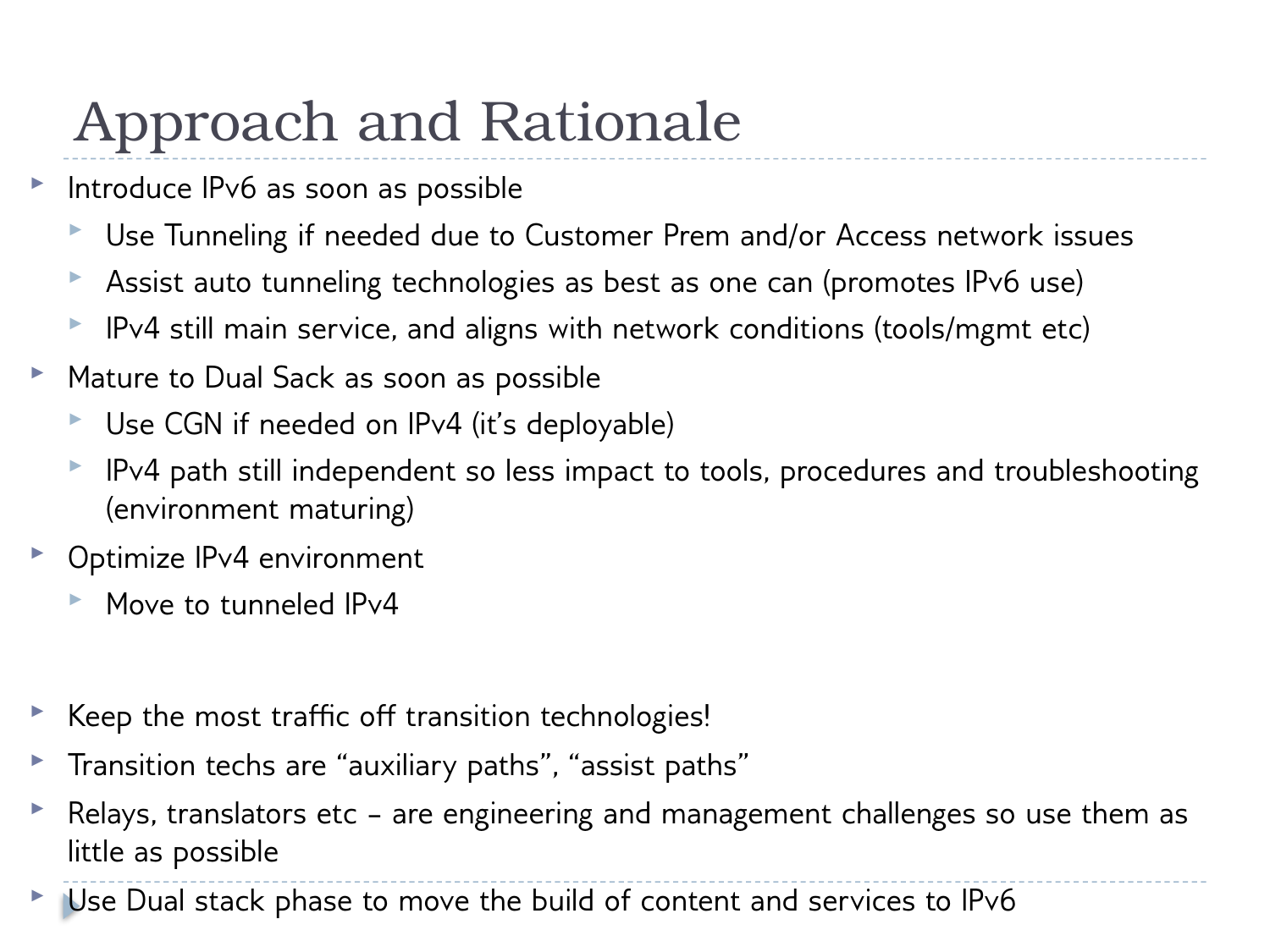

# Approach and Rationale
Introduce IPv6 as soon as possible
Use Tunneling if needed due to Customer Prem and/or Access network issues
Assist auto tunneling technologies as best as one can (promotes IPv6 use)
IPv4 still main service, and aligns with network conditions (tools/mgmt etc)
Mature to Dual Sack as soon as possible
Use CGN if needed on IPv4 (it’s deployable)
IPv4 path still independent so less impact to tools, procedures and troubleshooting (environment maturing)
Optimize IPv4 environment
Move to tunneled IPv4

Keep the most traffic off transition technologies!
Transition techs are “auxiliary paths”, “assist paths”
Relays, translators etc – are engineering and management challenges so use them as little as possible
Use Dual stack phase to move the build of content and services to IPv6